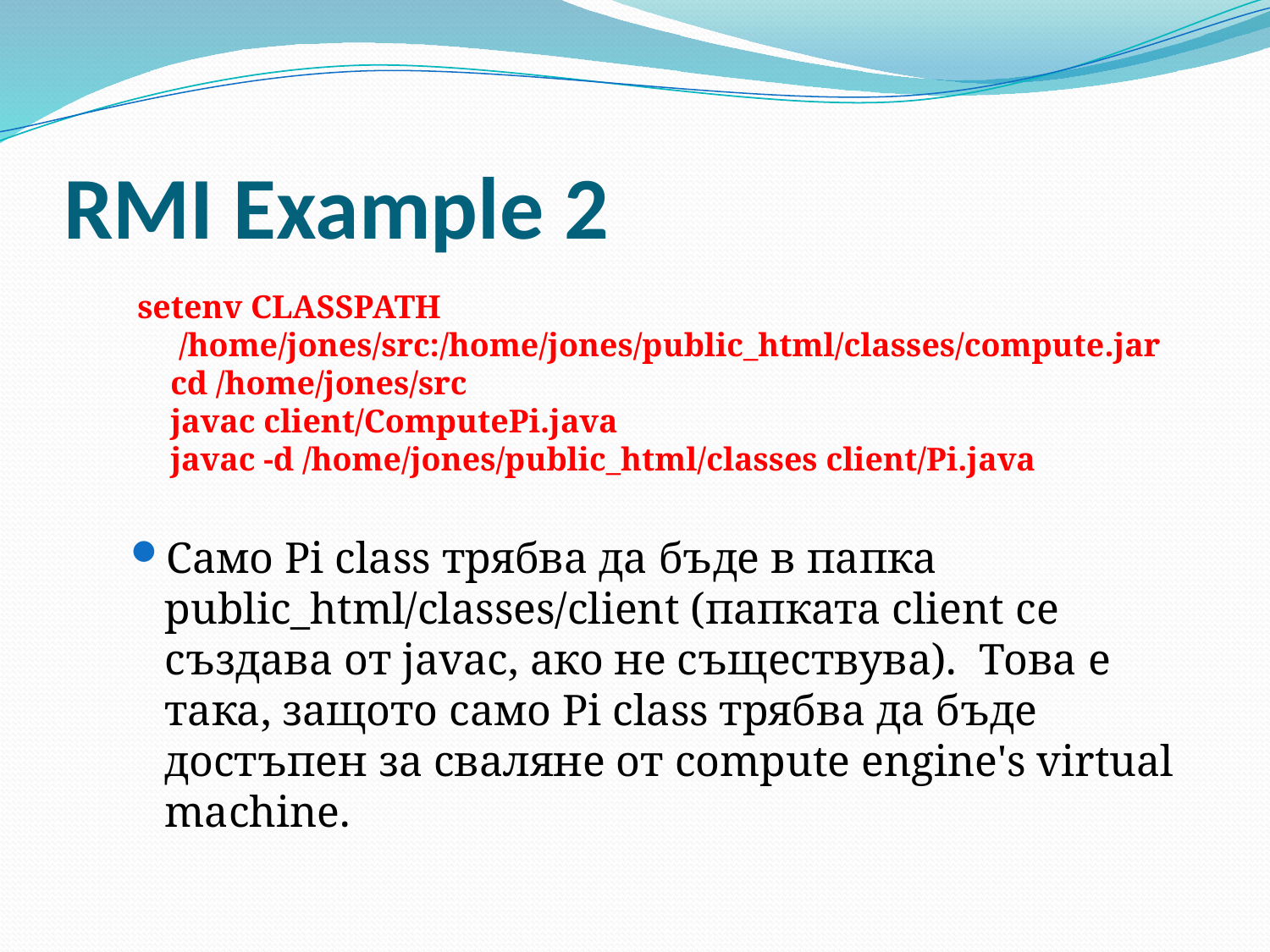

# RMI Example 2

Само Pi class трябва да бъде в папка public_html/classes/client (папката client се създава от javac, ако не съществува).  Това е така, защото само Pi class трябва да бъде достъпен за сваляне от compute engine's virtual machine.
setenv CLASSPATH
     /home/jones/src:/home/jones/public_html/classes/compute.jar
    cd /home/jones/src
    javac client/ComputePi.java
    javac -d /home/jones/public_html/classes client/Pi.java